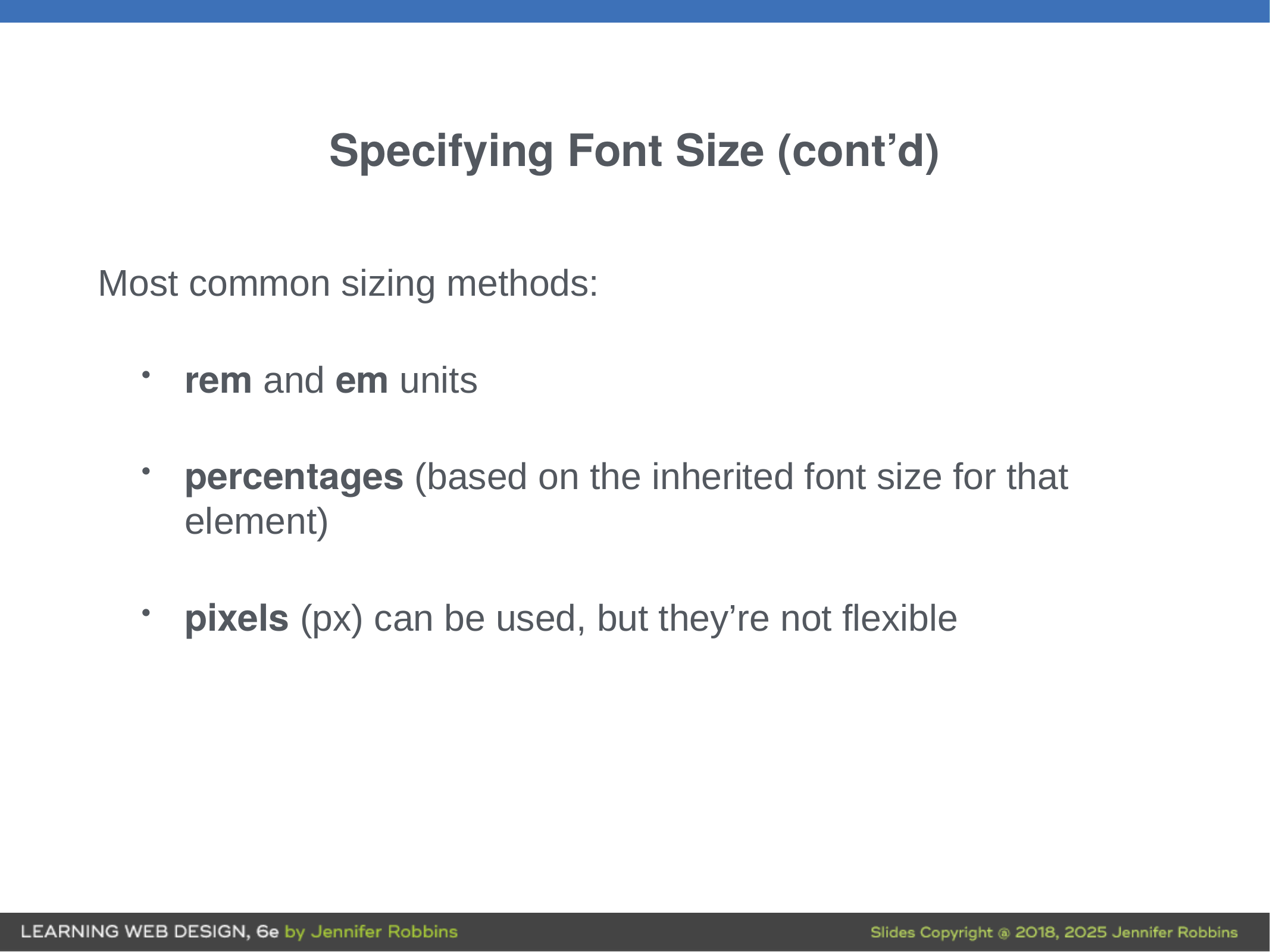

# Specifying Font Size (cont’d)
Most common sizing methods:
rem and em units
percentages (based on the inherited font size for that element)
pixels (px) can be used, but they’re not flexible